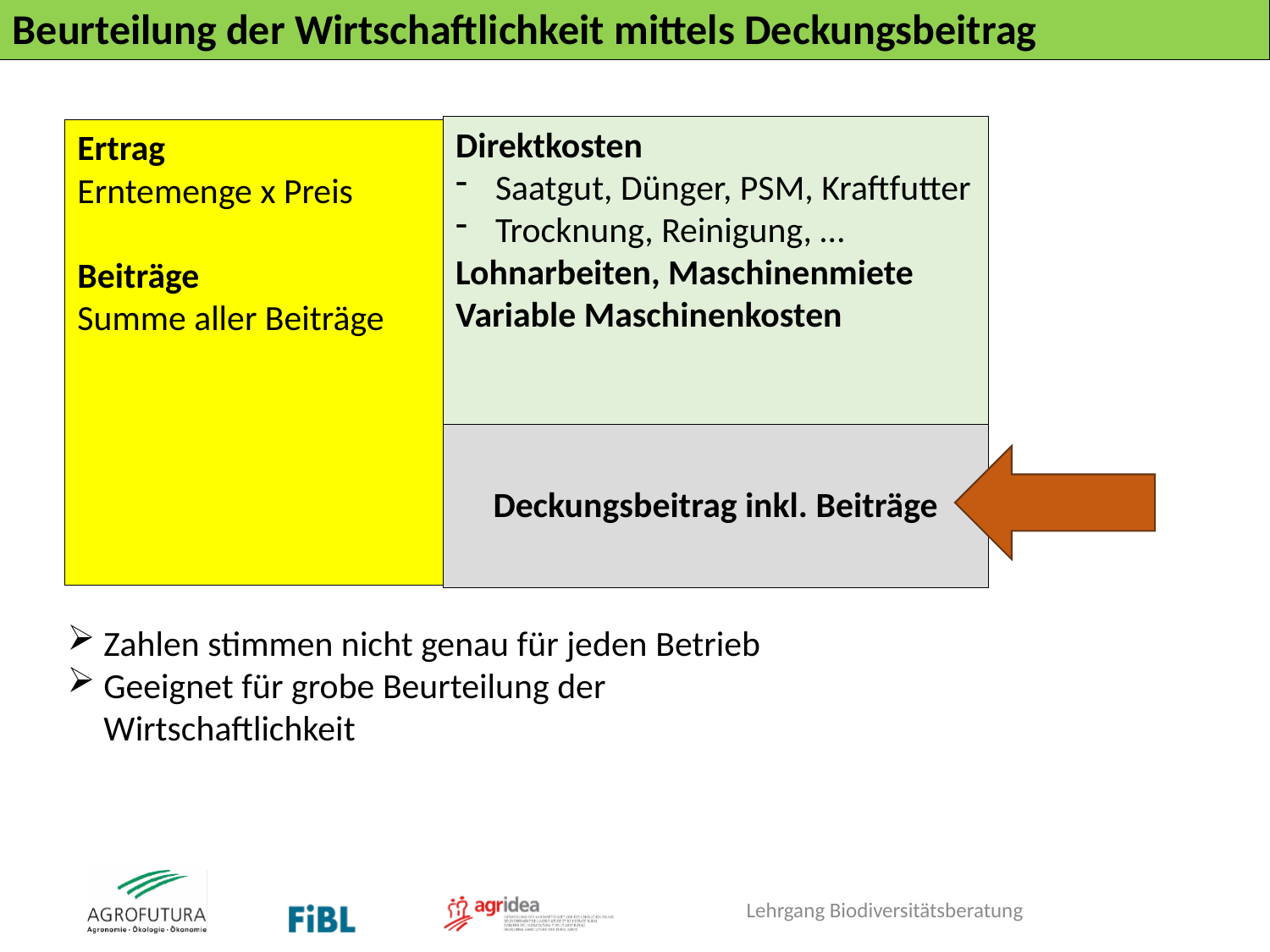

Beurteilung der Wirtschaftlichkeit mittels Deckungsbeitrag
Direktkosten
Saatgut, Dünger, PSM, Kraftfutter
Trocknung, Reinigung, …
Lohnarbeiten, Maschinenmiete
Variable Maschinenkosten

Ertrag
Erntemenge x Preis

Beiträge
Summe aller Beiträge

Deckungsbeitrag inkl. Beiträge

Zahlen stimmen nicht genau für jeden Betrieb
Geeignet für grobe Beurteilung der Wirtschaftlichkeit
Lehrgang Biodiversitätsberatung